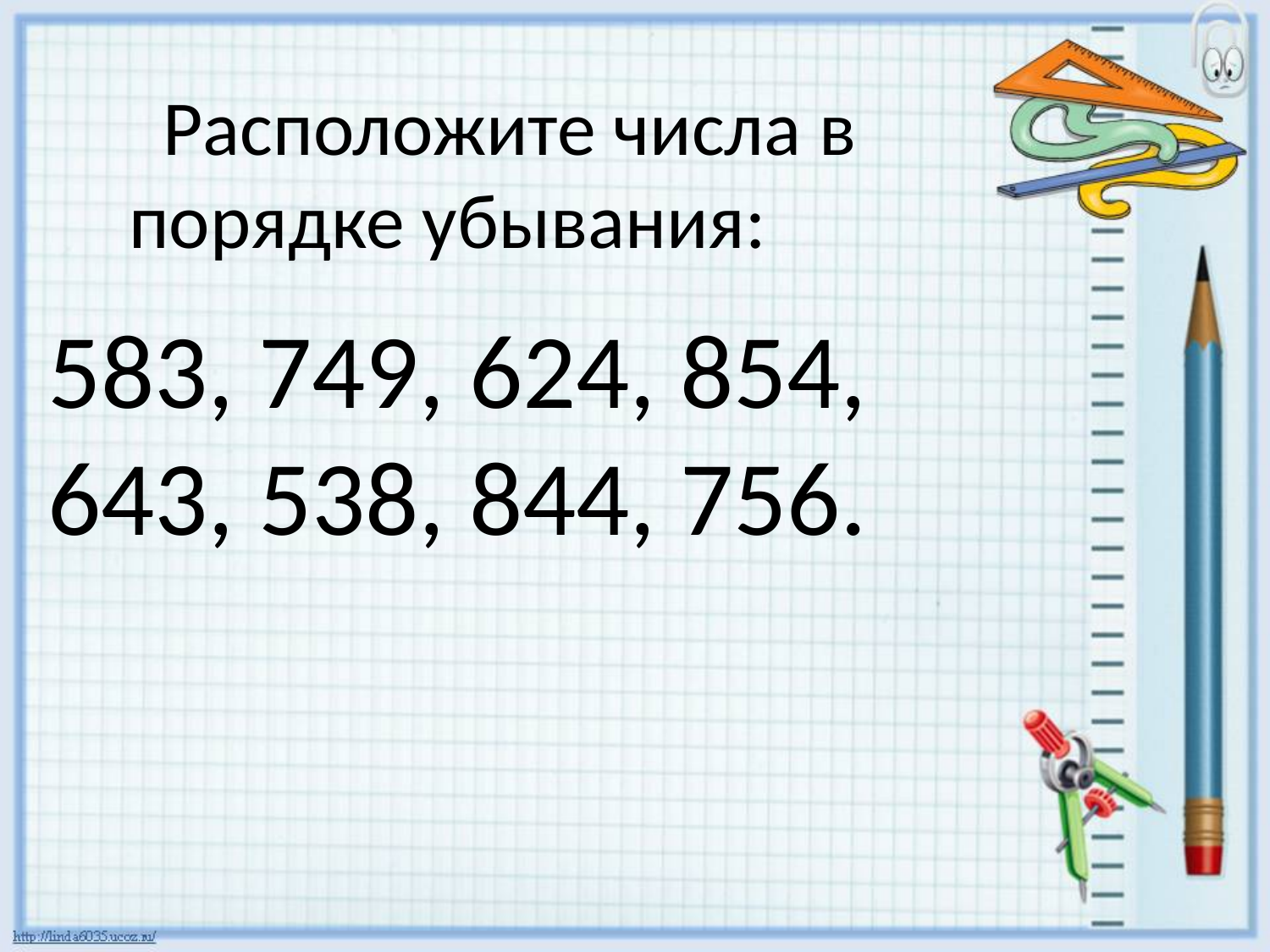

# Расположите числа в порядке убывания:
583, 749, 624, 854, 643, 538, 844, 756.